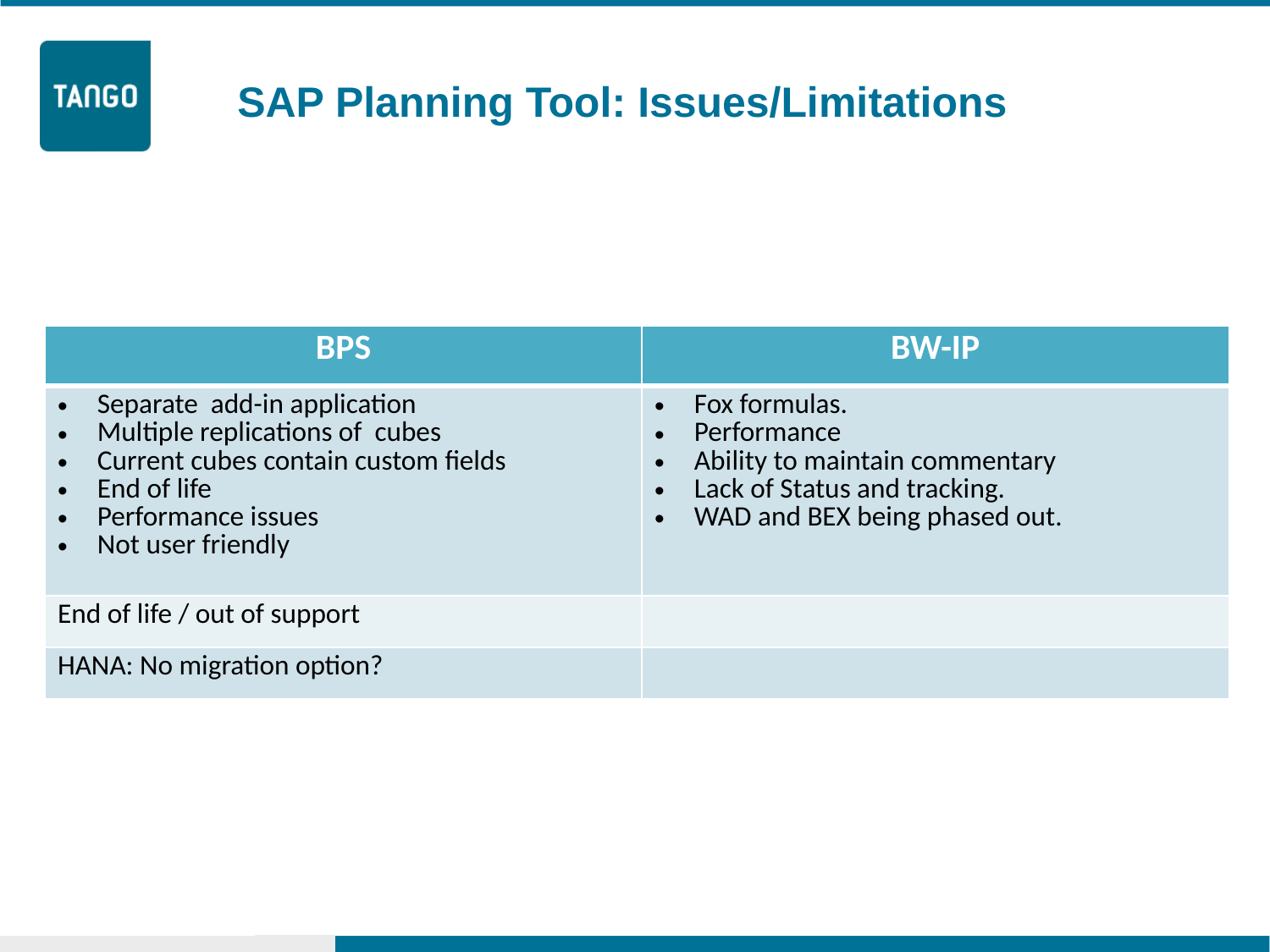

SAP Planning Tool: Issues/Limitations
| BPS | BW-IP |
| --- | --- |
| Separate add-in application Multiple replications of cubes Current cubes contain custom fields End of life Performance issues Not user friendly | Fox formulas. Performance Ability to maintain commentary Lack of Status and tracking. WAD and BEX being phased out. |
| End of life / out of support |  |
| HANA: No migration option? |  |